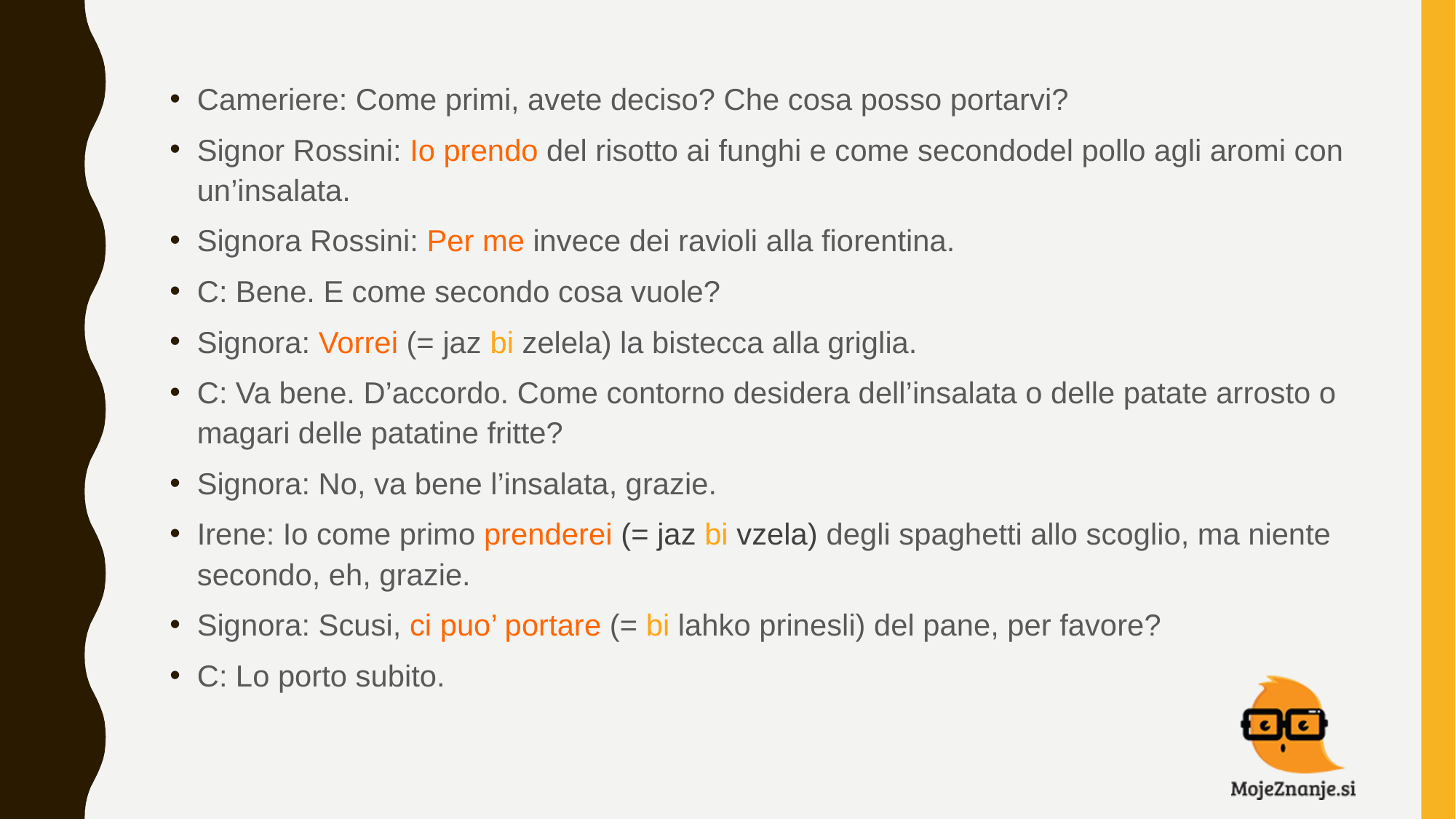

Cameriere: Come primi, avete deciso? Che cosa posso portarvi?
Signor Rossini: Io prendo del risotto ai funghi e come secondodel pollo agli aromi con un’insalata.
Signora Rossini: Per me invece dei ravioli alla fiorentina.
C: Bene. E come secondo cosa vuole?
Signora: Vorrei (= jaz bi zelela) la bistecca alla griglia.
C: Va bene. D’accordo. Come contorno desidera dell’insalata o delle patate arrosto o magari delle patatine fritte?
Signora: No, va bene l’insalata, grazie.
Irene: Io come primo prenderei (= jaz bi vzela) degli spaghetti allo scoglio, ma niente secondo, eh, grazie.
Signora: Scusi, ci puo’ portare (= bi lahko prinesli) del pane, per favore?
C: Lo porto subito.